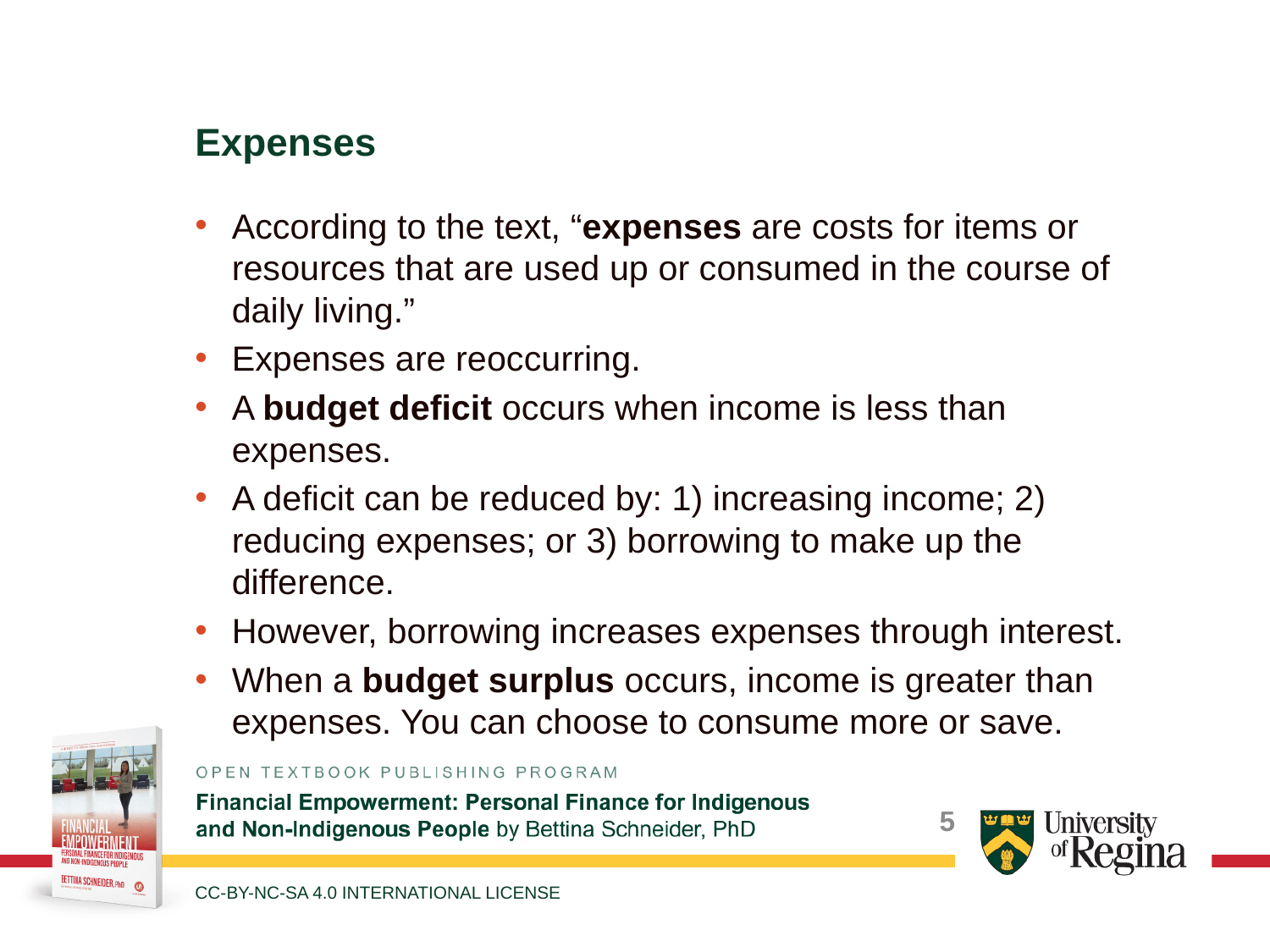

Expenses
According to the text, “expenses are costs for items or resources that are used up or consumed in the course of daily living.”
Expenses are reoccurring.
A budget deficit occurs when income is less than expenses.
A deficit can be reduced by: 1) increasing income; 2) reducing expenses; or 3) borrowing to make up the difference.
However, borrowing increases expenses through interest.
When a budget surplus occurs, income is greater than expenses. You can choose to consume more or save.

CC-BY-NC-SA 4.0 INTERNATIONAL LICENSE